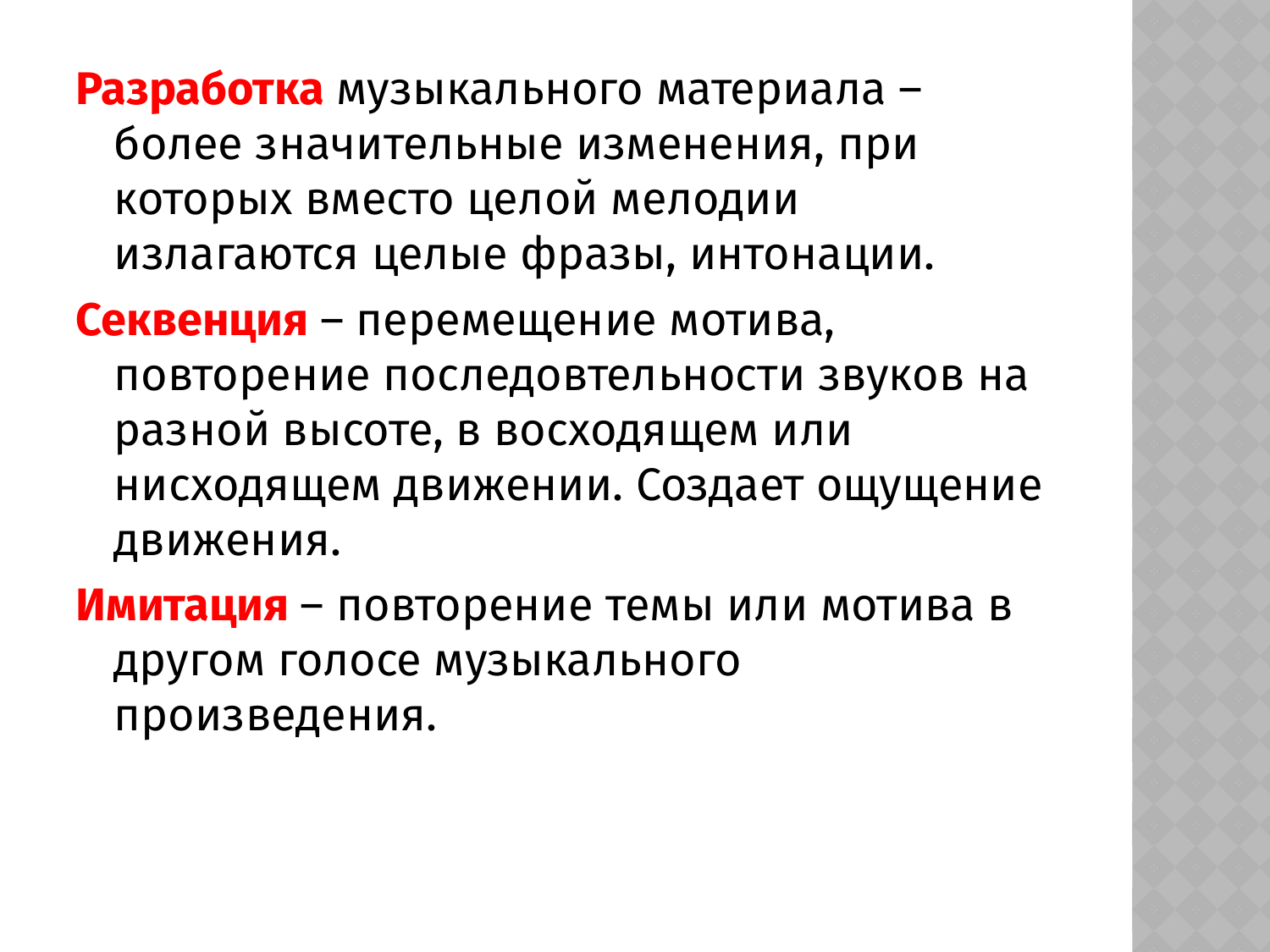

#
Разработка музыкального материала – более значительные изменения, при которых вместо целой мелодии излагаются целые фразы, интонации.
Секвенция – перемещение мотива, повторение последовтельности звуков на разной высоте, в восходящем или нисходящем движении. Создает ощущение движения.
Имитация – повторение темы или мотива в другом голосе музыкального произведения.